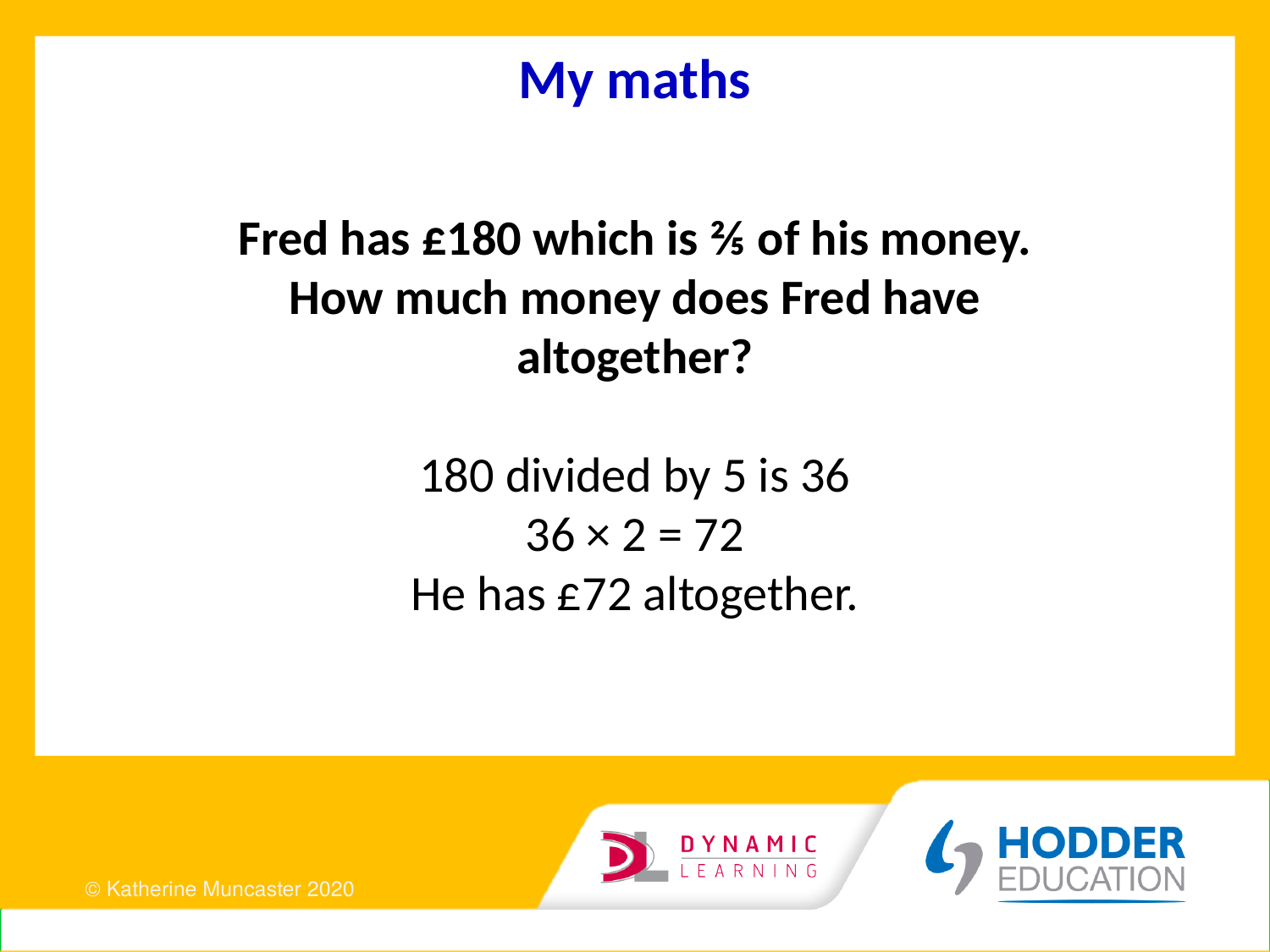

# My maths

Fred has £180 which is ⅖ of his money.
How much money does Fred have
altogether?

180 divided by 5 is 36
36 × 2 = 72
He has £72 altogether.